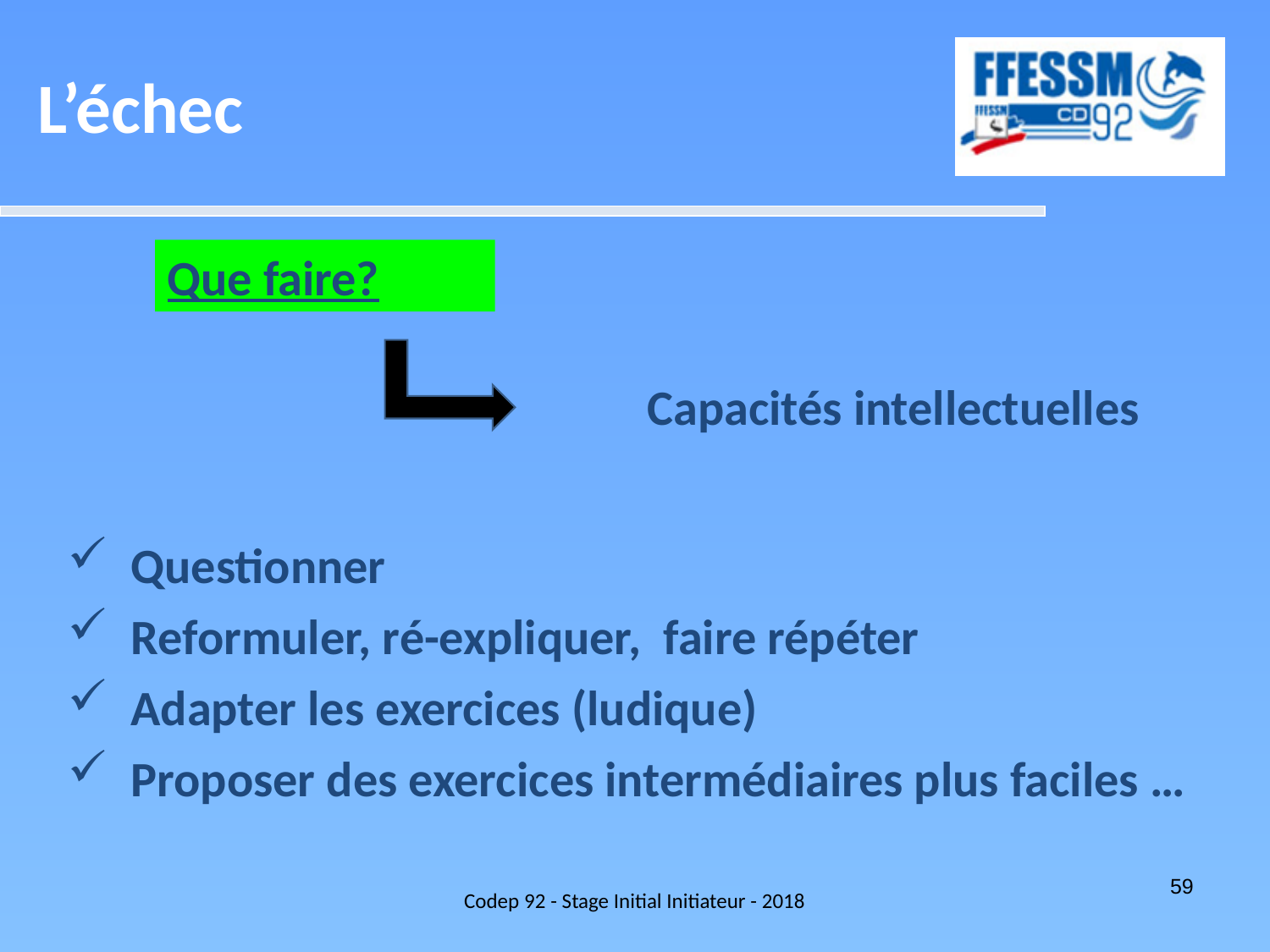

L’échec
Que faire?

Capacités intellectuelles
Questionner
Reformuler, ré-expliquer,  faire répéter
Adapter les exercices (ludique)
Proposer des exercices intermédiaires plus faciles …
Codep 92 - Stage Initial Initiateur - 2018
59